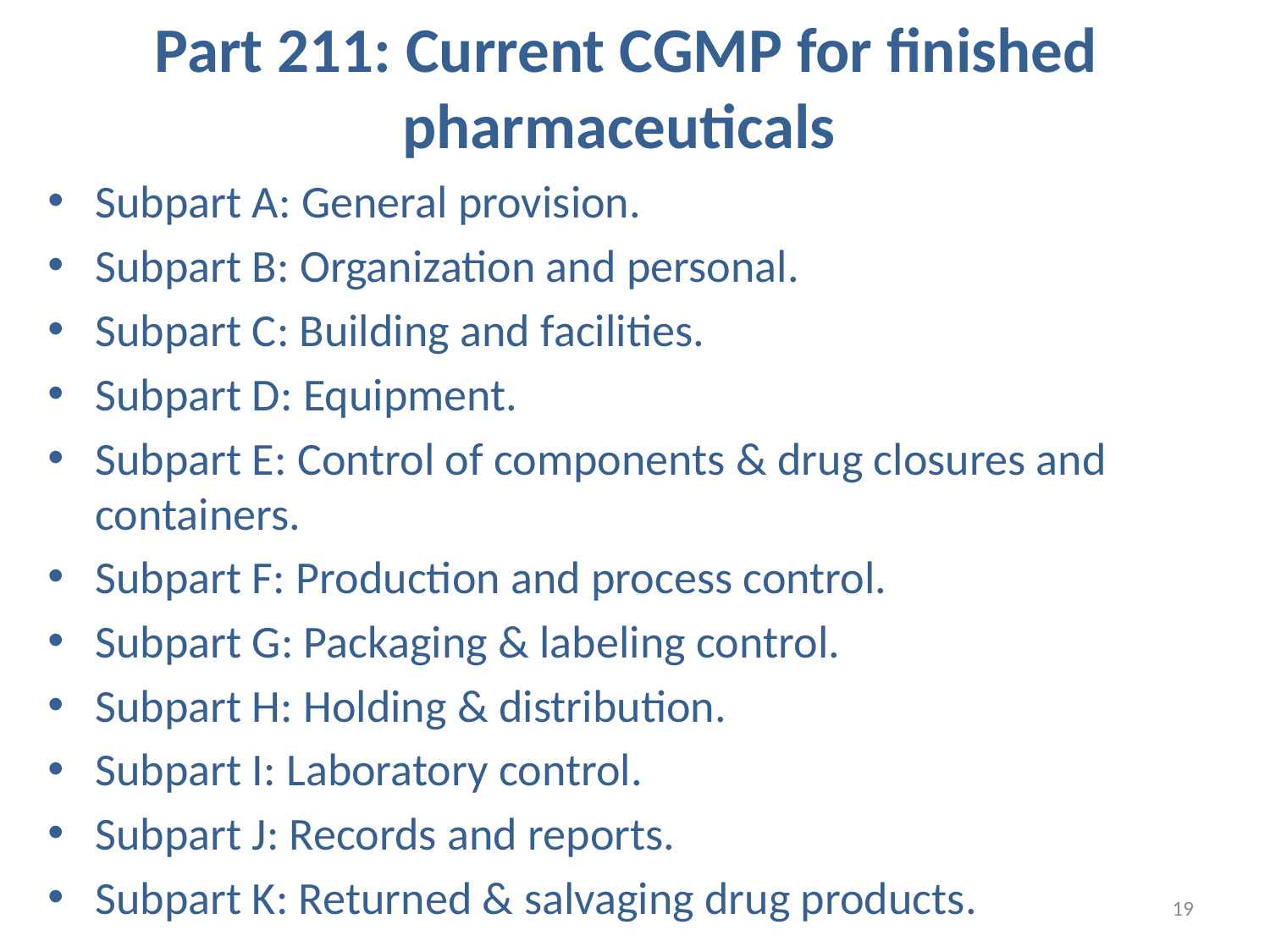

# Part 211: Current CGMP for finished pharmaceuticals
Subpart A: General provision.
Subpart B: Organization and personal.
Subpart C: Building and facilities.
Subpart D: Equipment.
Subpart E: Control of components & drug closures and containers.
Subpart F: Production and process control.
Subpart G: Packaging & labeling control.
Subpart H: Holding & distribution.
Subpart I: Laboratory control.
Subpart J: Records and reports.
Subpart K: Returned & salvaging drug products.

19